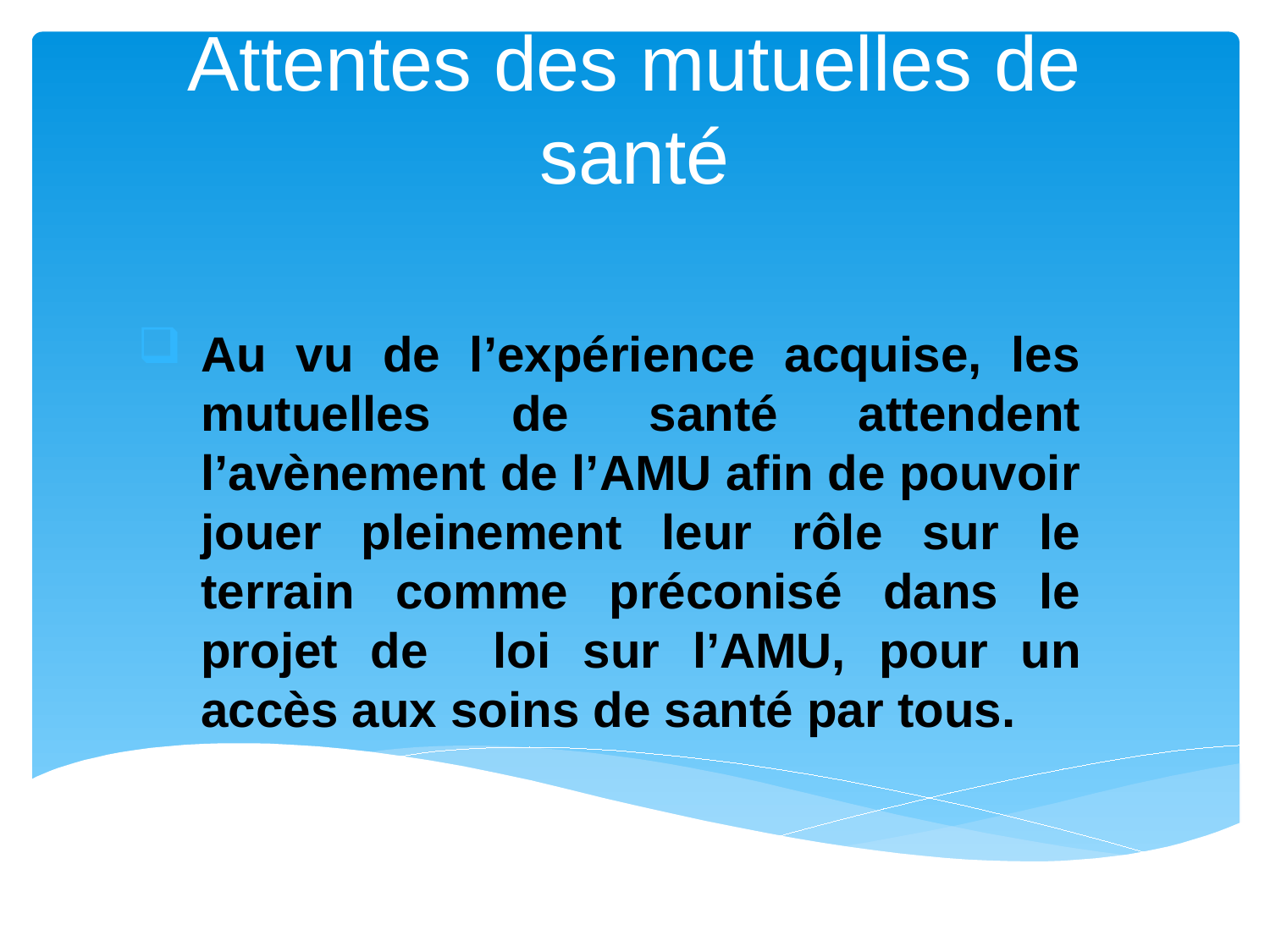

# Attentes des mutuelles de santé
Au vu de l’expérience acquise, les mutuelles de santé attendent l’avènement de l’AMU afin de pouvoir jouer pleinement leur rôle sur le terrain comme préconisé dans le projet de  loi sur l’AMU, pour un accès aux soins de santé par tous.